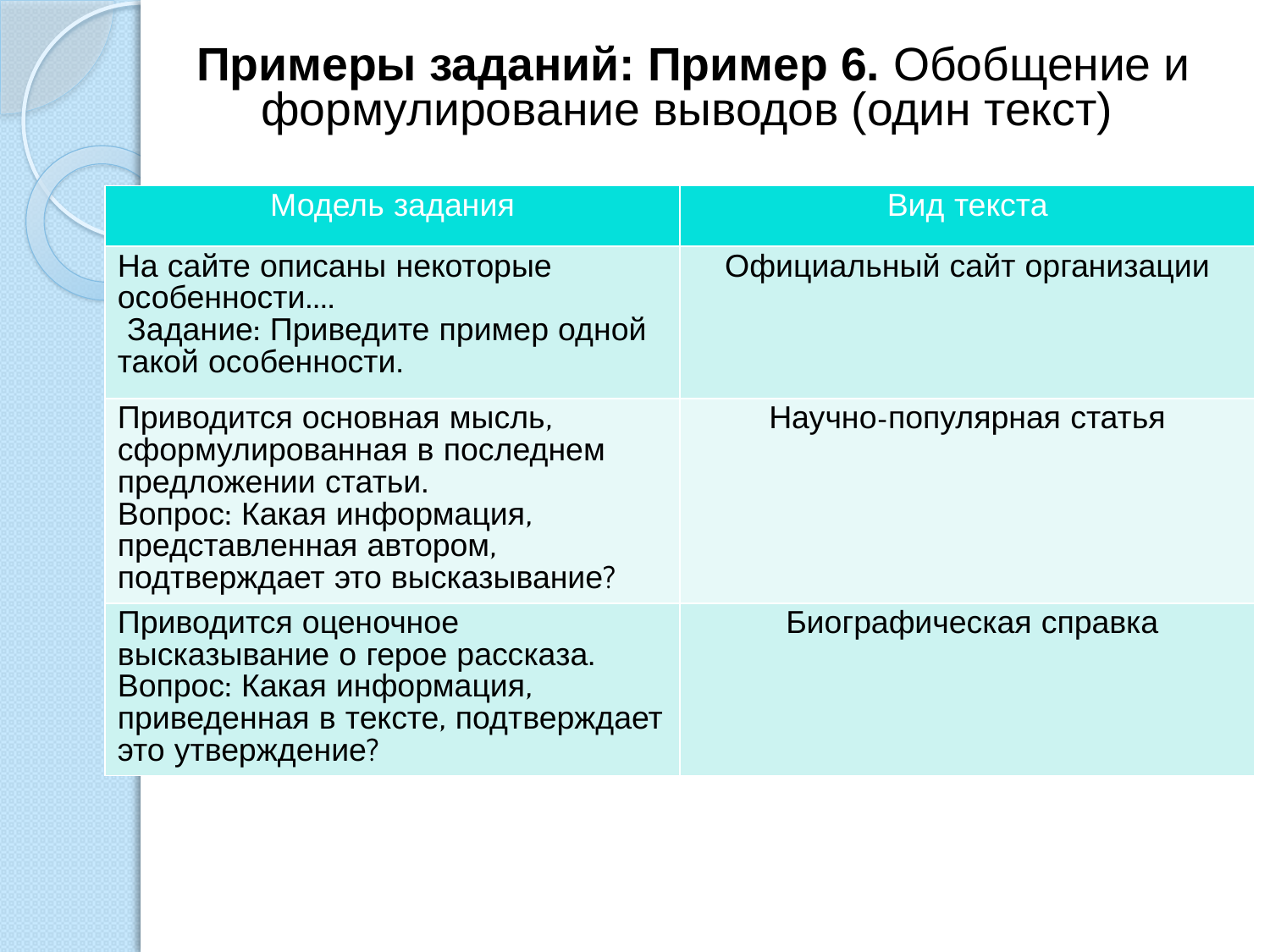

# Примеры заданий: Пример 6. Обобщение и формулирование выводов (один текст)
| Модель задания | Вид текста |
| --- | --- |
| На сайте описаны некоторые особенности....  Задание: Приведите пример одной такой особенности. | Официальный сайт организации |
| Приводится основная мысль, сформулированная в последнем предложении статьи. Вопрос: Какая информация, представленная автором, подтверждает это высказывание? | Научно-популярная статья |
| Приводится оценочное высказывание о герое рассказа. Вопрос: Какая информация, приведенная в тексте, подтверждает это утверждение? | Биографическая справка |